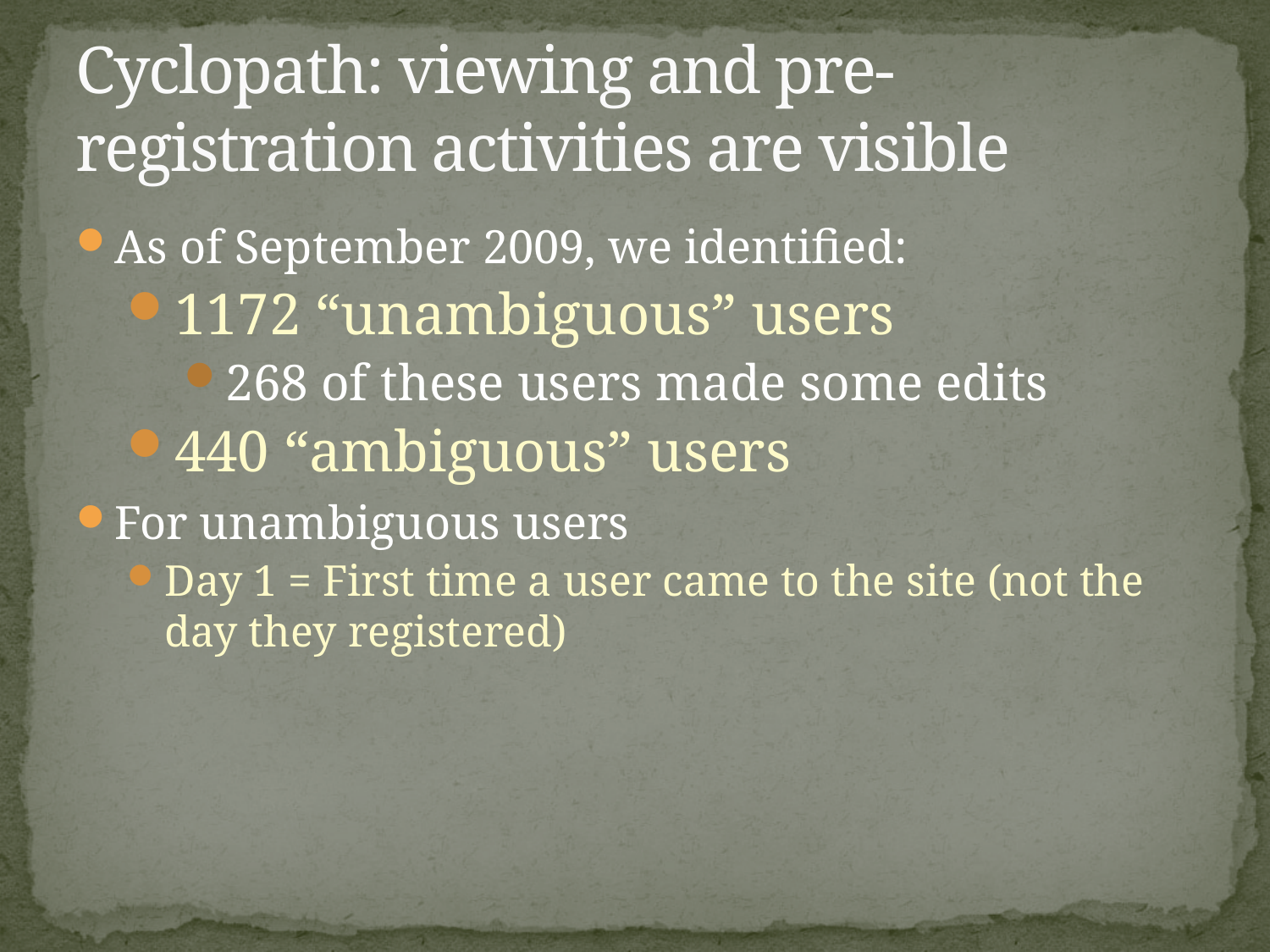

# Cyclopath: viewing and pre-registration activities are visible
As of September 2009, we identified:
1172 “unambiguous” users
268 of these users made some edits
440 “ambiguous” users
For unambiguous users
Day 1 = First time a user came to the site (not the day they registered)